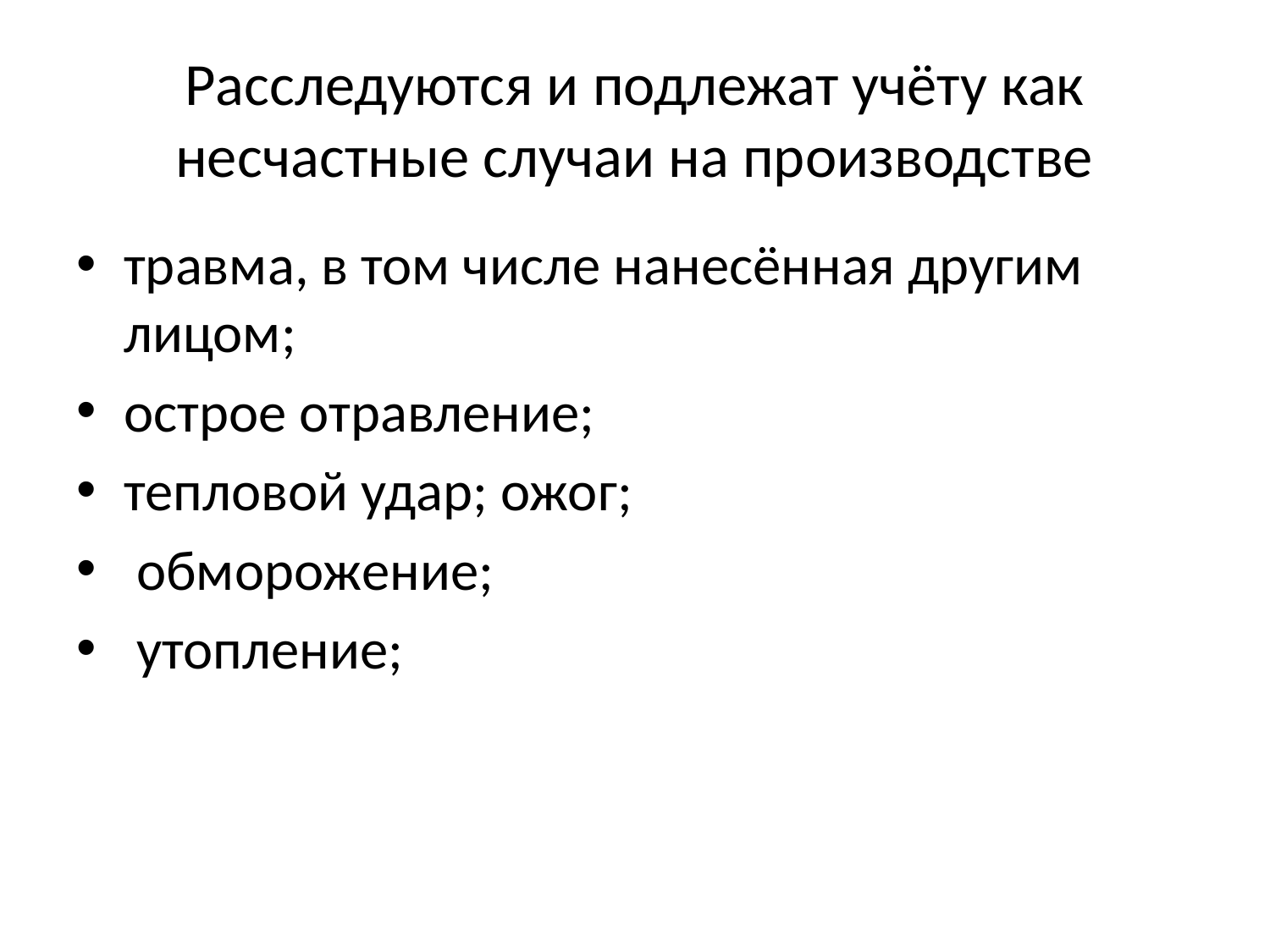

# Расследуются и подлежат учёту как несчастные случаи на производстве
травма, в том числе нанесённая другим лицом;
острое отравление;
тепловой удар; ожог;
 обморожение;
 утопление;